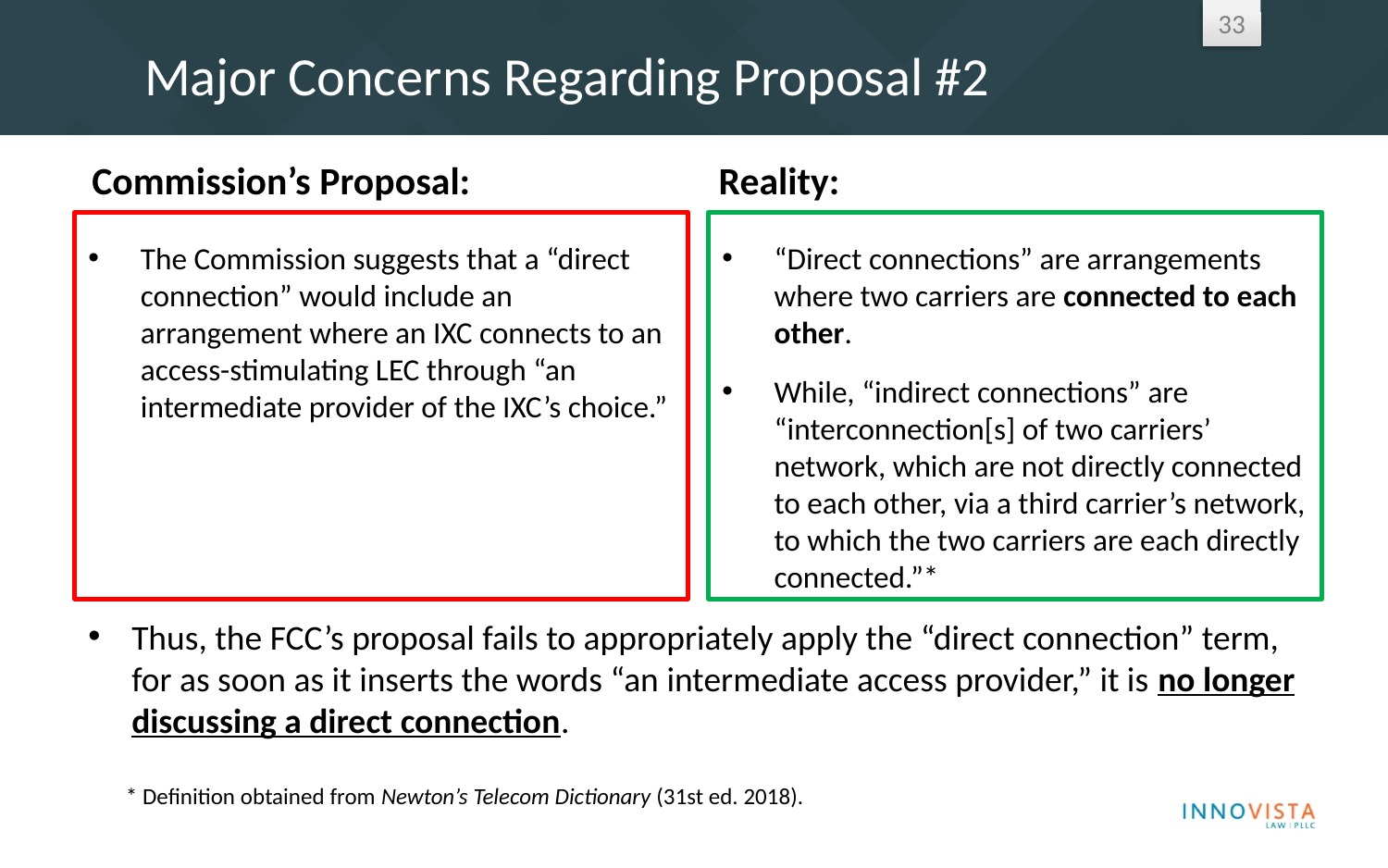

# Major Concerns Regarding Proposal #2
 Commission’s Proposal:
Reality:

“Direct connections” are arrangements where two carriers are connected to each other.

While, “indirect connections” are “interconnection[s] of two carriers’ network, which are not directly connected to each other, via a third carrier’s network, to which the two carriers are each directly connected.”*

The Commission suggests that a “direct connection” would include an arrangement where an IXC connects to an access-stimulating LEC through “an intermediate provider of the IXC’s choice.”

Thus, the FCC’s proposal fails to appropriately apply the “direct connection” term, for as soon as it inserts the words “an intermediate access provider,” it is no longer discussing a direct connection.

       * Definition obtained from Newton’s Telecom Dictionary (31st ed. 2018).